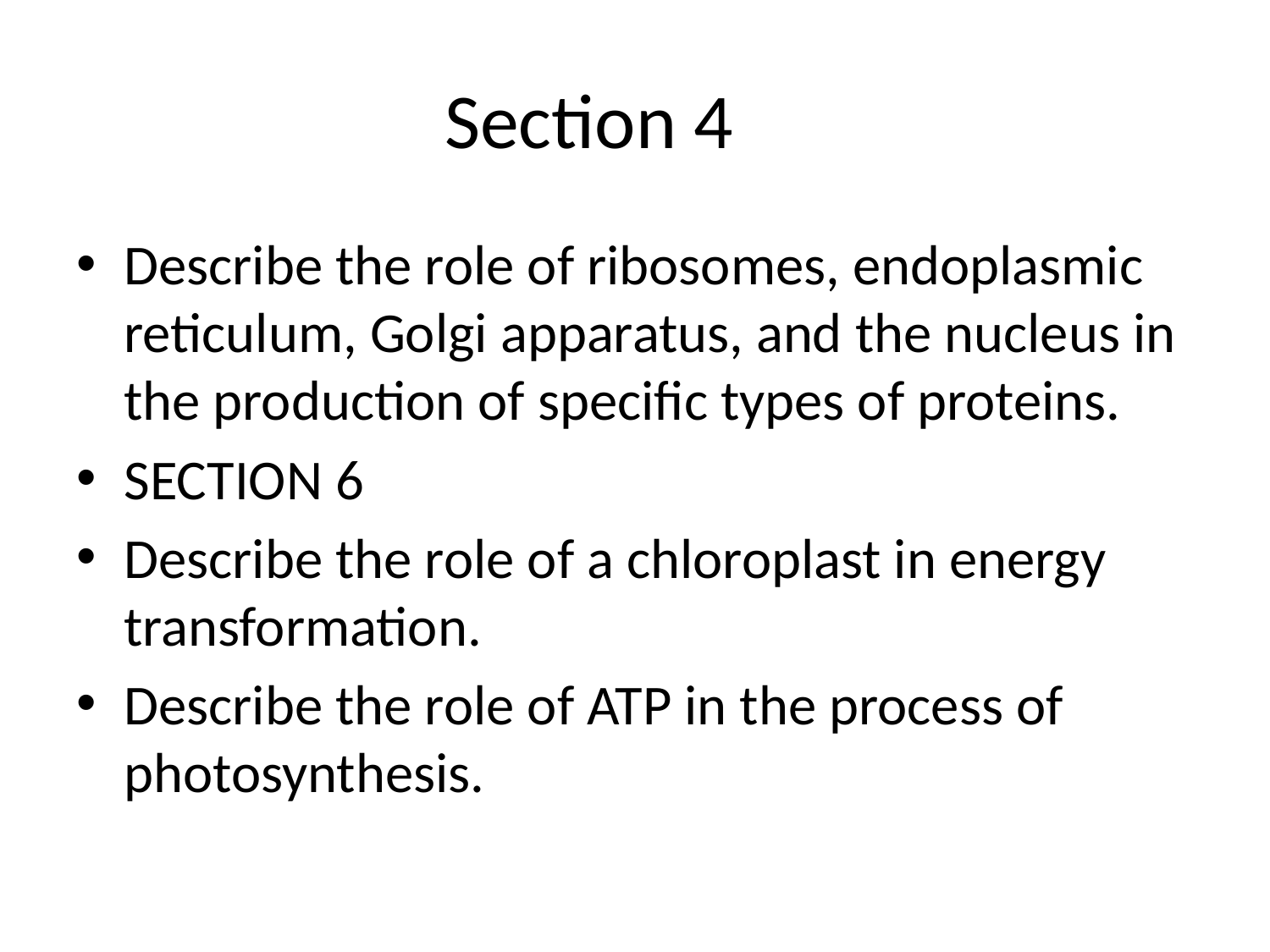

# Section 4
Describe the role of ribosomes, endoplasmic reticulum, Golgi apparatus, and the nucleus in the production of specific types of proteins.
SECTION 6
Describe the role of a chloroplast in energy transformation.
Describe the role of ATP in the process of photosynthesis.